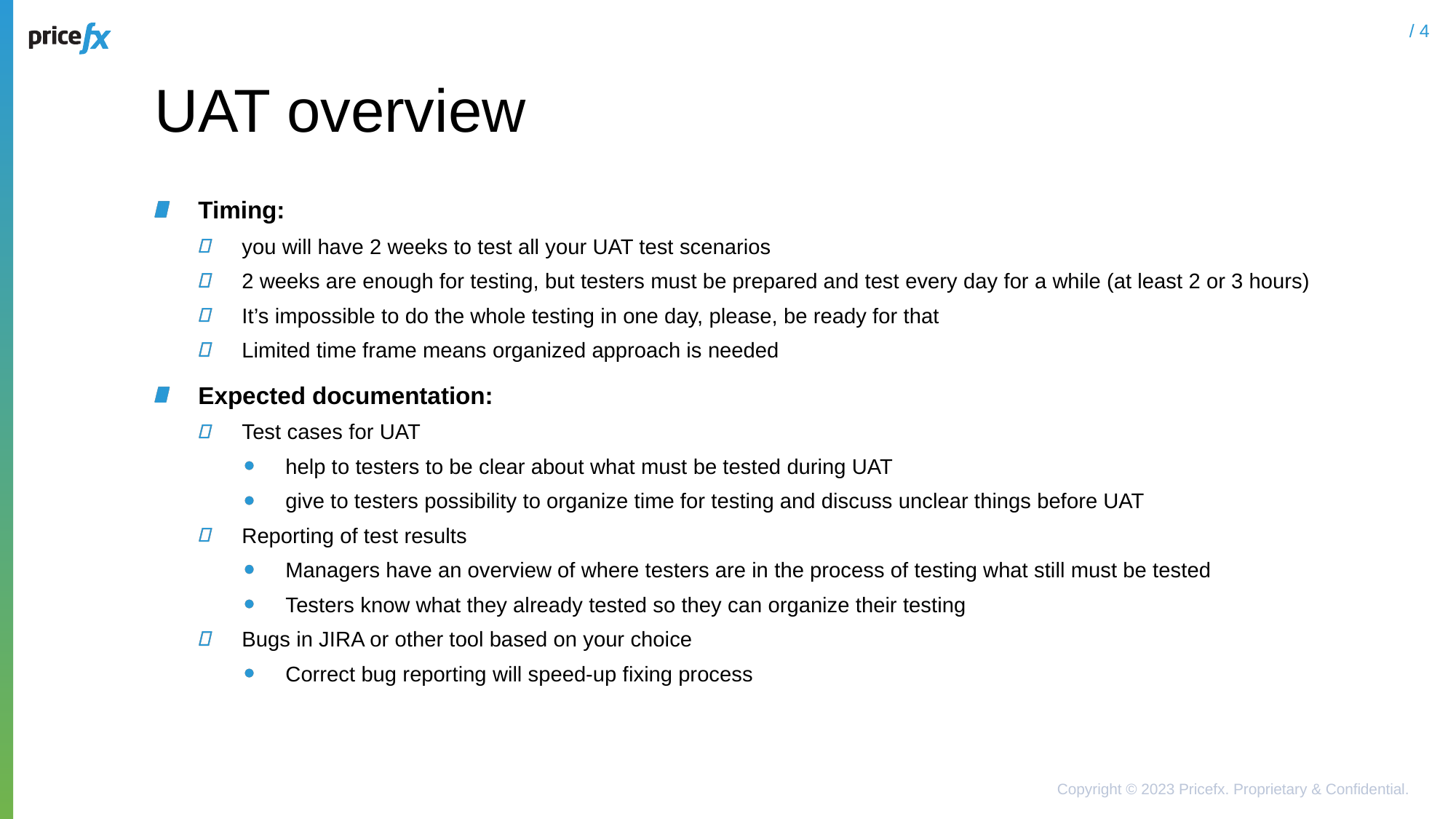

# UAT overview
Timing:
you will have 2 weeks to test all your UAT test scenarios
2 weeks are enough for testing, but testers must be prepared and test every day for a while (at least 2 or 3 hours)
It’s impossible to do the whole testing in one day, please, be ready for that
Limited time frame means organized approach is needed
Expected documentation:
Test cases for UAT
help to testers to be clear about what must be tested during UAT
give to testers possibility to organize time for testing and discuss unclear things before UAT
Reporting of test results
Managers have an overview of where testers are in the process of testing what still must be tested
Testers know what they already tested so they can organize their testing
Bugs in JIRA or other tool based on your choice
Correct bug reporting will speed-up fixing process